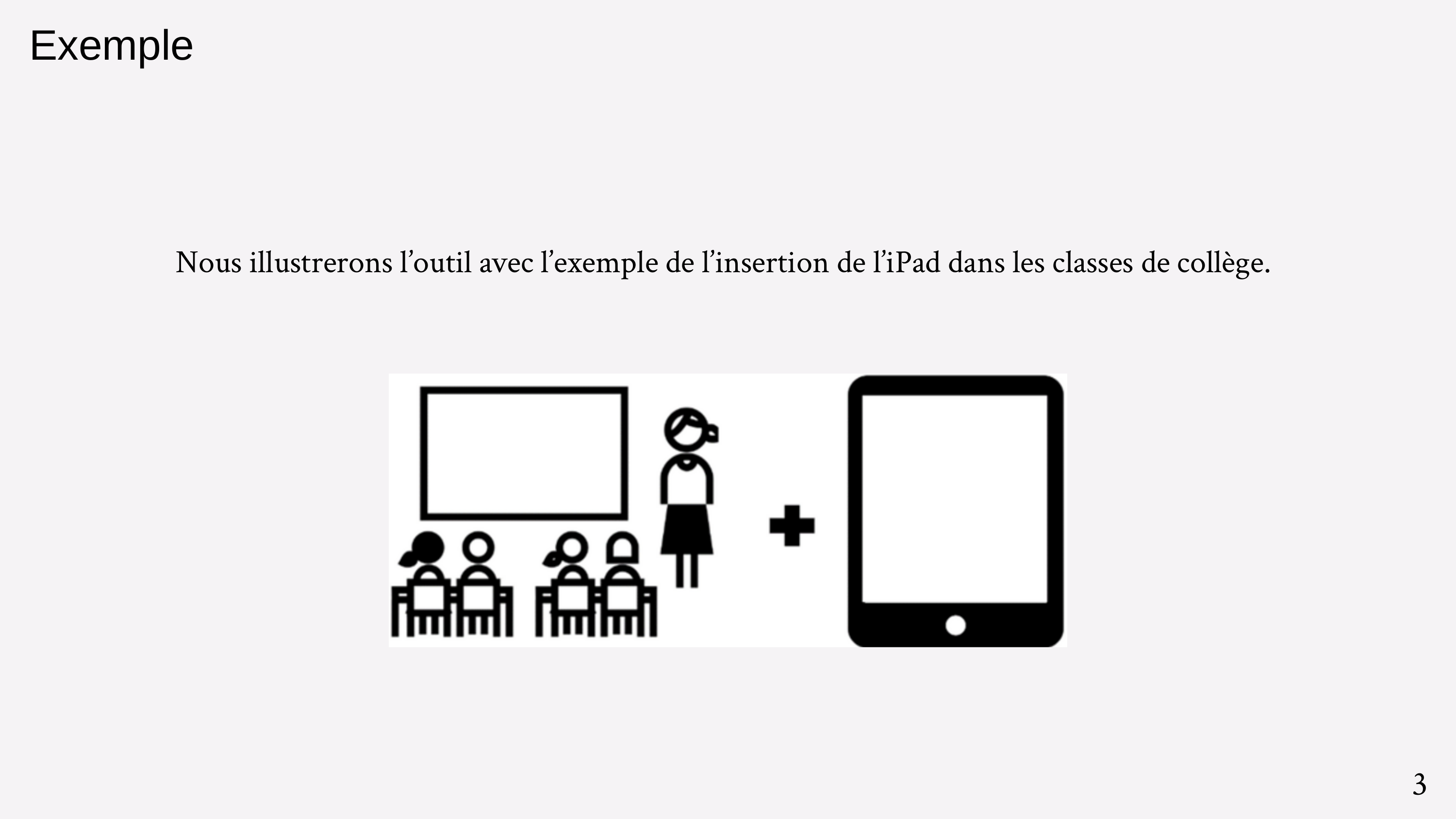

Exemple
Nous illustrerons l’outil avec l’exemple de l’insertion de l’iPad dans les classes de collège.

3